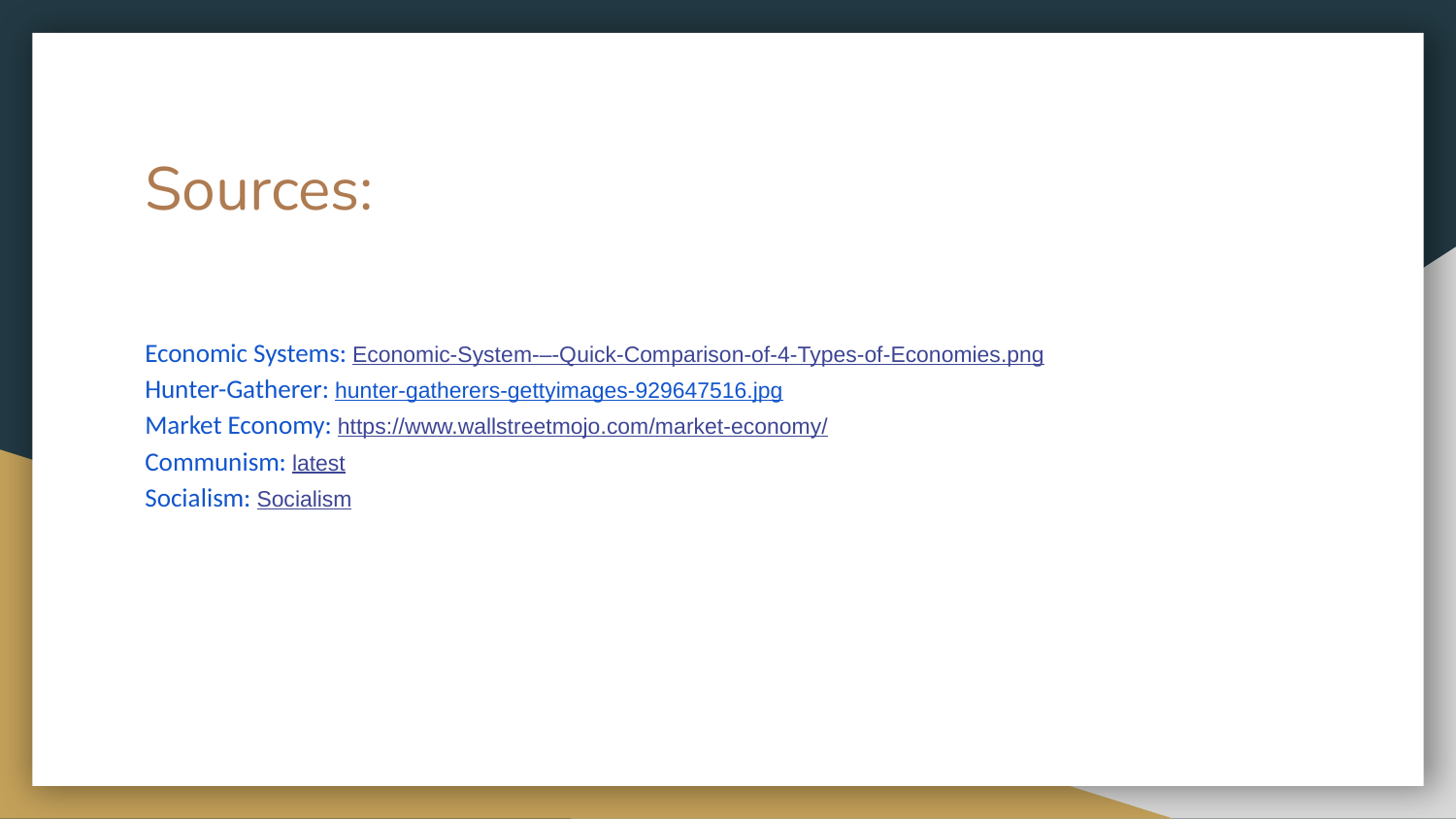

# Sources:
Economic Systems: Economic-System-–-Quick-Comparison-of-4-Types-of-Economies.png
Hunter-Gatherer: hunter-gatherers-gettyimages-929647516.jpg
Market Economy: https://www.wallstreetmojo.com/market-economy/
Communism: latest
Socialism: Socialism